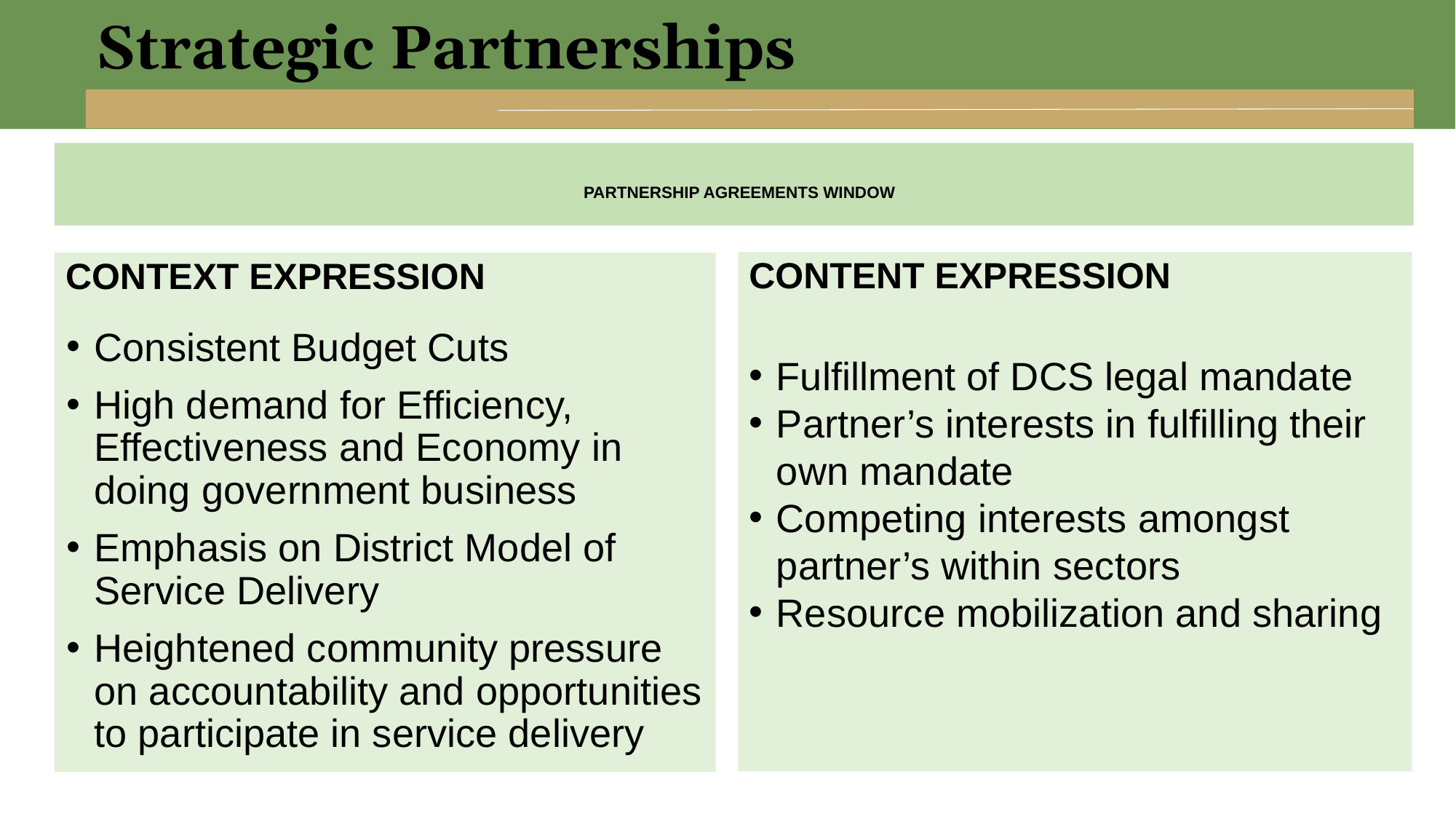

Strategic Partnerships

# PARTNERSHIP AGREEMENTS WINDOW

CONTENT EXPRESSION

Fulfillment of DCS legal mandate
Partner’s interests in fulfilling their own mandate
Competing interests amongst partner’s within sectors
Resource mobilization and sharing

CONTEXT EXPRESSION
Consistent Budget Cuts
High demand for Efficiency, Effectiveness and Economy in doing government business
Emphasis on District Model of Service Delivery
Heightened community pressure on accountability and opportunities to participate in service delivery